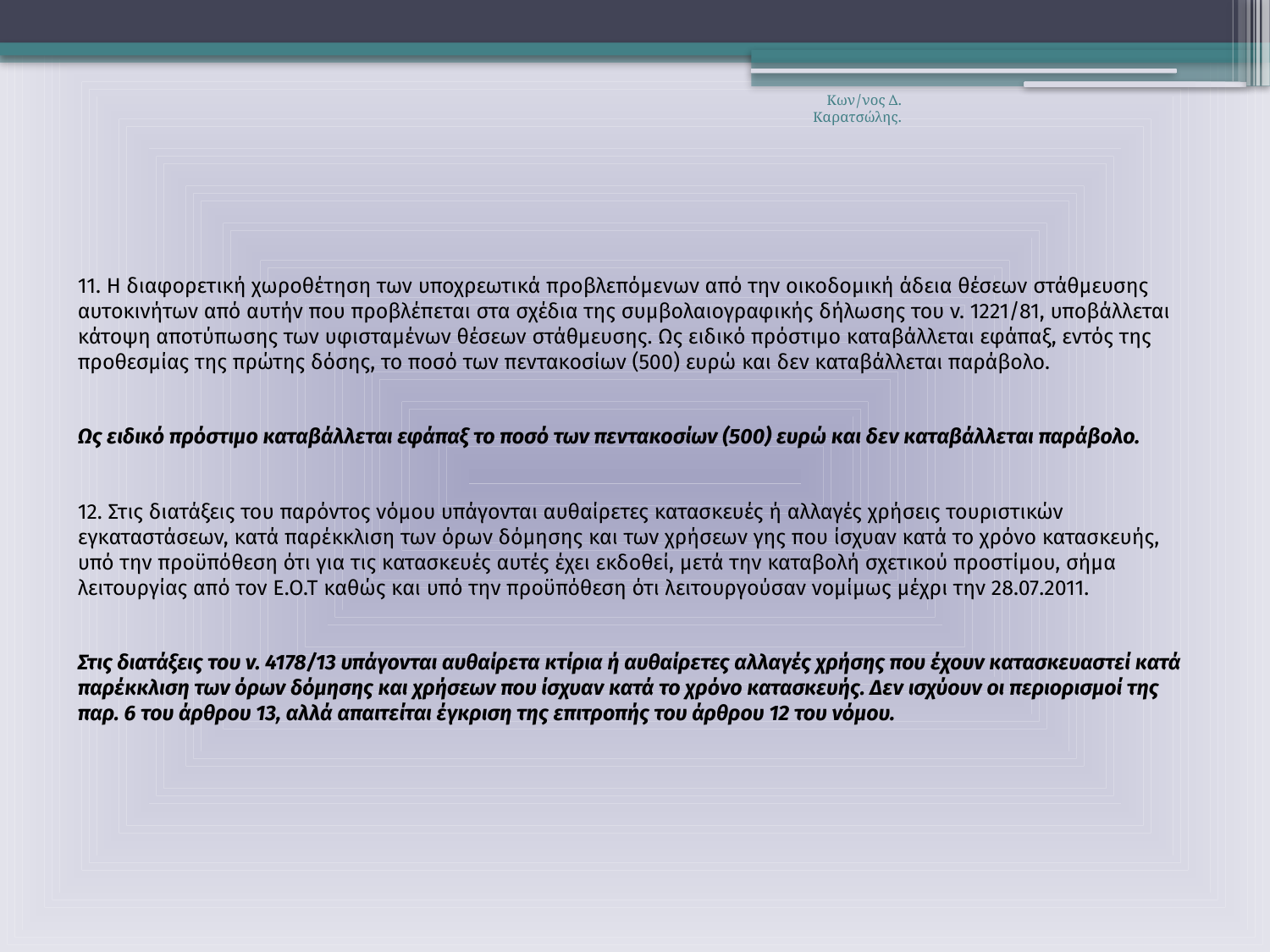

Κων/νος Δ. Καρατσώλης.
11. Η διαφορετική χωροθέτηση των υποχρεωτικά προβλεπόμενων από την οικοδομική άδεια θέσεων στάθμευσης αυτοκινήτων από αυτήν που προβλέπεται στα σχέδια της συμβολαιογραφικής δήλωσης του ν. 1221/81, υποβάλλεται κάτοψη αποτύπωσης των υφισταμένων θέσεων στάθμευσης. Ως ειδικό πρόστιμο καταβάλλεται εφάπαξ, εντός της προθεσμίας της πρώτης δόσης, το ποσό των πεντακοσίων (500) ευρώ και δεν καταβάλλεται παράβολο.

Ως ειδικό πρόστιμο καταβάλλεται εφάπαξ το ποσό των πεντακοσίων (500) ευρώ και δεν καταβάλλεται παράβολο.

12. Στις διατάξεις του παρόντος νόμου υπάγονται αυθαίρετες κατασκευές ή αλλαγές χρήσεις τουριστικών εγκαταστάσεων, κατά παρέκκλιση των όρων δόμησης και των χρήσεων γης που ίσχυαν κατά το χρόνο κατασκευής, υπό την προϋπόθεση ότι για τις κατασκευές αυτές έχει εκδοθεί, μετά την καταβολή σχετικού προστίμου, σήμα λειτουργίας από τον Ε.Ο.Τ καθώς και υπό την προϋπόθεση ότι λειτουργούσαν νομίμως μέχρι την 28.07.2011.

Στις διατάξεις του ν. 4178/13 υπάγονται αυθαίρετα κτίρια ή αυθαίρετες αλλαγές χρήσης που έχουν κατασκευαστεί κατά παρέκκλιση των όρων δόμησης και χρήσεων που ίσχυαν κατά το χρόνο κατασκευής. Δεν ισχύουν οι περιορισμοί της παρ. 6 του άρθρου 13, αλλά απαιτείται έγκριση της επιτροπής του άρθρου 12 του νόμου.